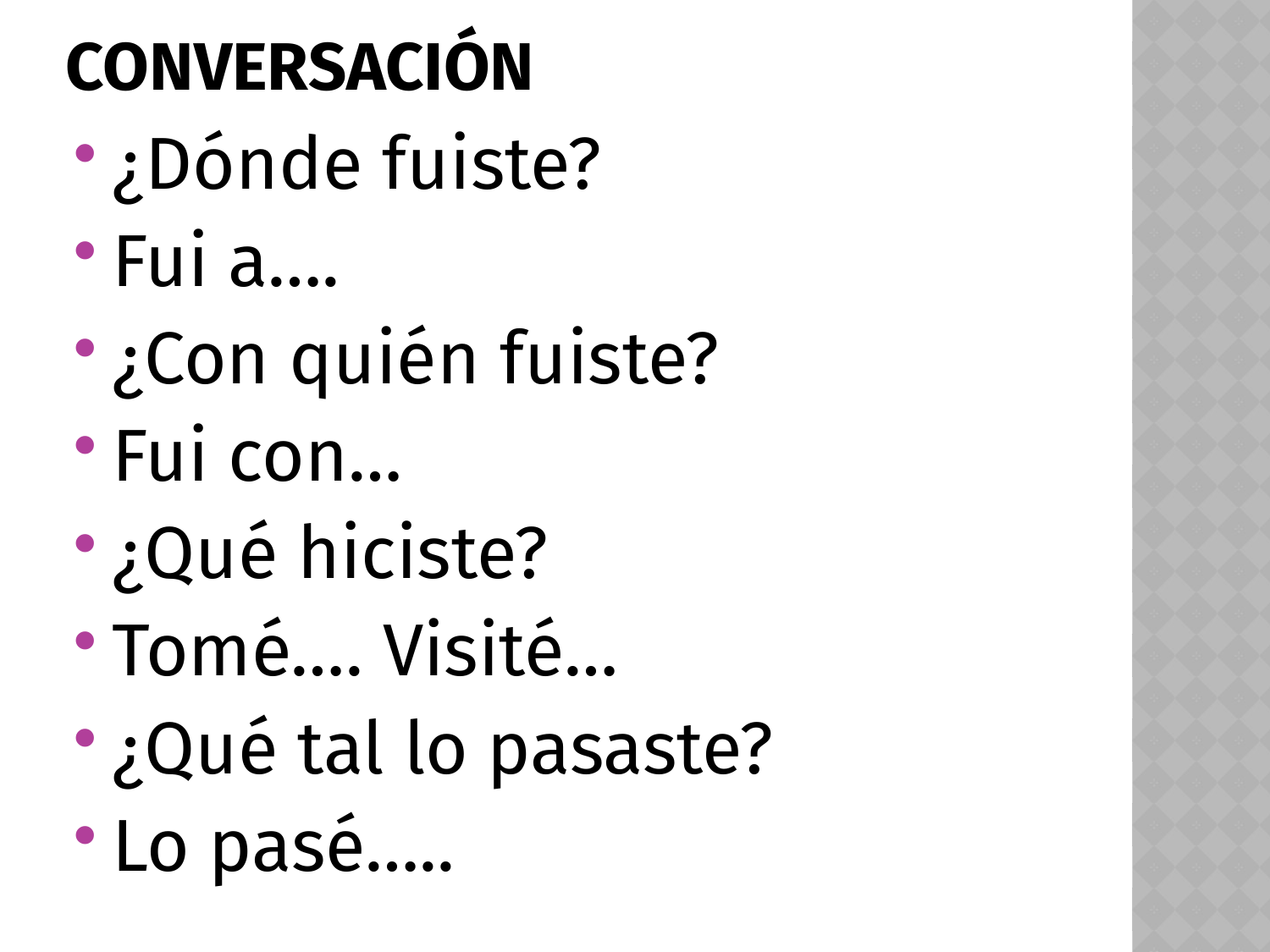

# conversación
¿Dónde fuiste?
Fui a….
¿Con quién fuiste?
Fui con…
¿Qué hiciste?
Tomé…. Visité…
¿Qué tal lo pasaste?
Lo pasé…..